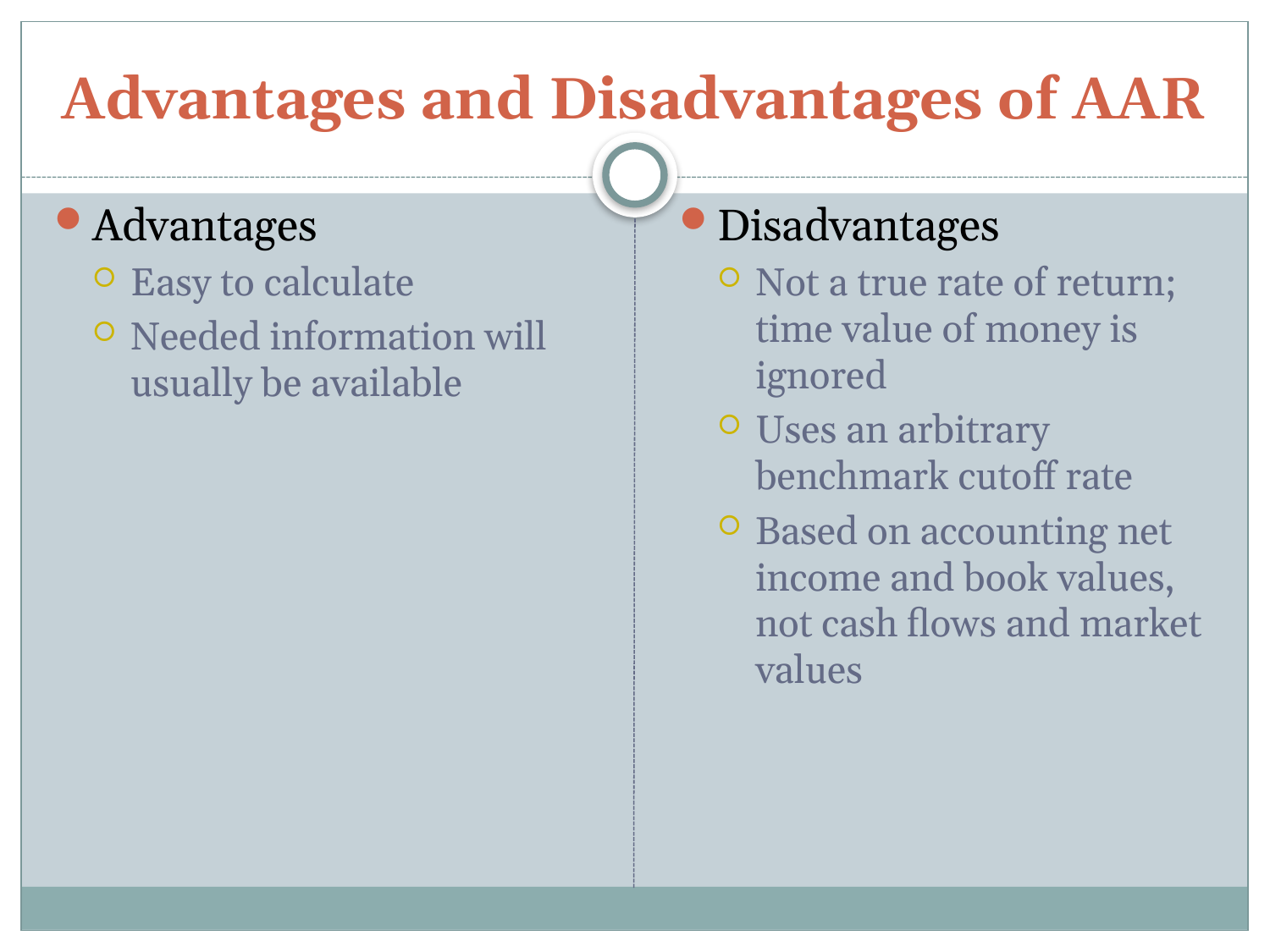

# Advantages and Disadvantages of AAR
Advantages
Easy to calculate
Needed information will usually be available
Disadvantages
Not a true rate of return; time value of money is ignored
Uses an arbitrary benchmark cutoff rate
Based on accounting net income and book values, not cash flows and market values